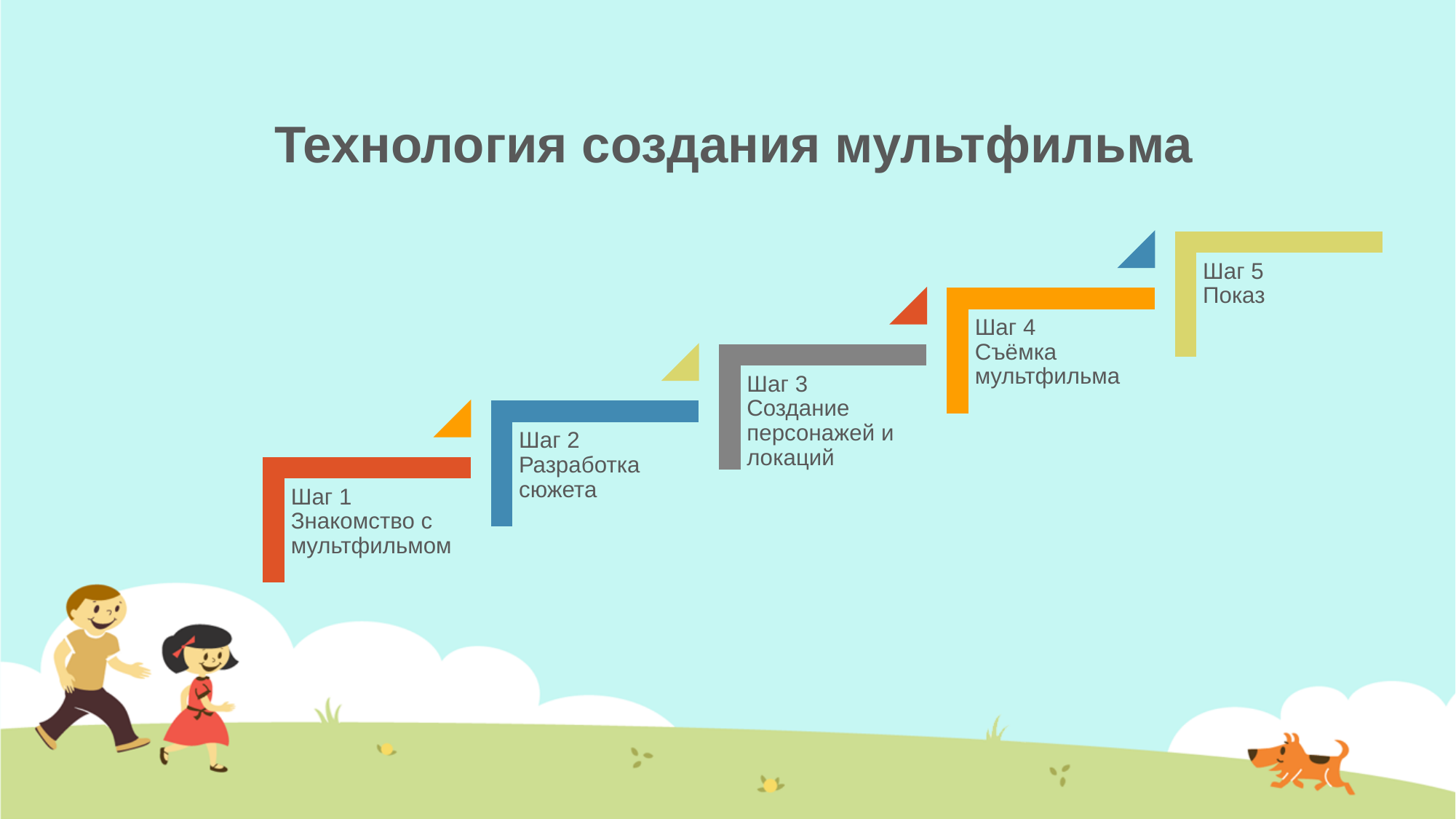

# Технология создания мультфильма
Шаг 1
Знакомство с мультфильмом
Шаг 2
Разработка сюжета
Шаг 3
Создание персонажей и локаций
Шаг 4
Съёмка мультфильма
Шаг 5
Показ